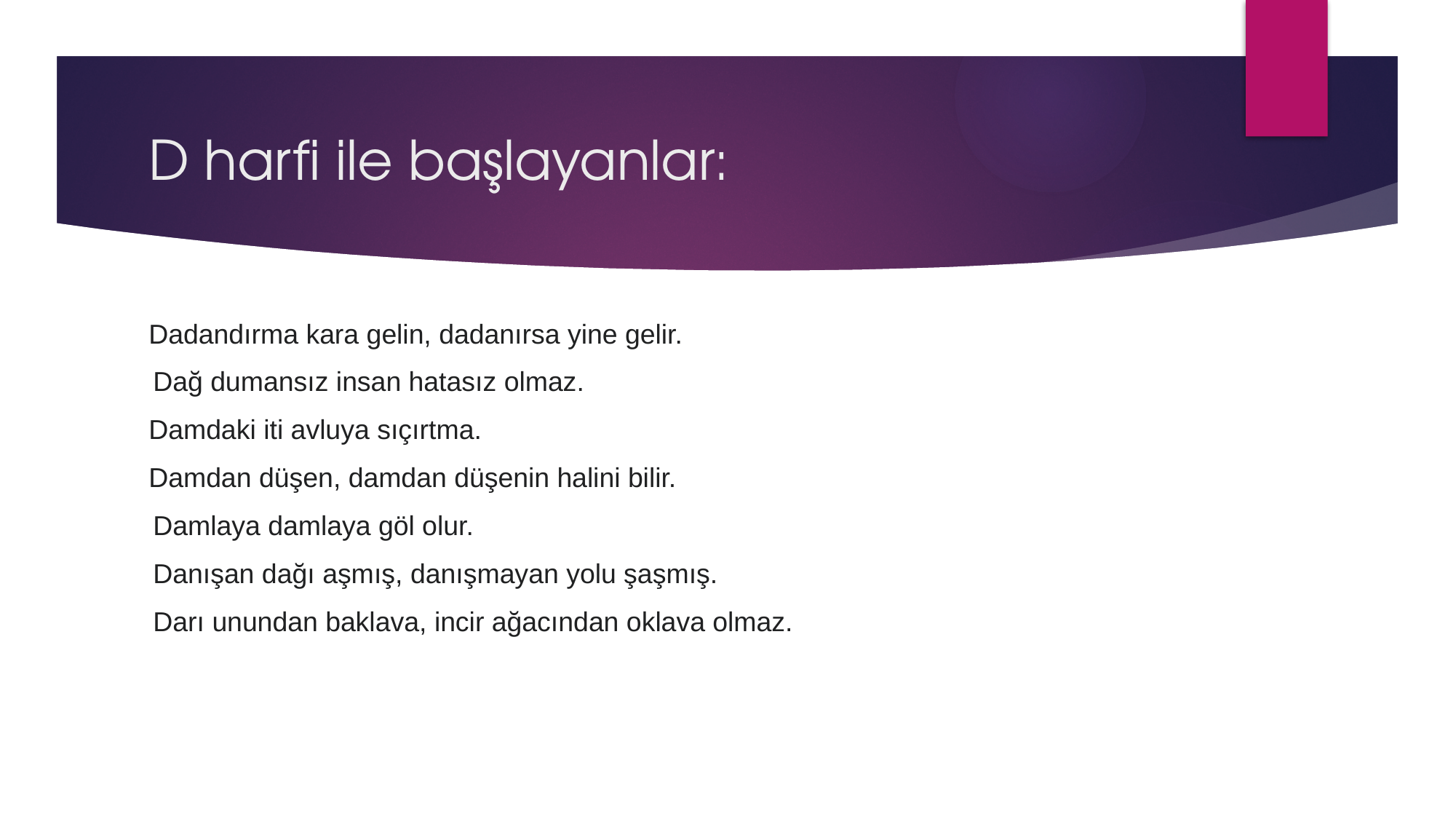

# D harfi ile başlayanlar:
Dadandırma kara gelin, dadanırsa yine gelir.
 Dağ dumansız insan hatasız olmaz.
Damdaki iti avluya sıçırtma.
Damdan düşen, damdan düşenin halini bilir.
 Damlaya damlaya göl olur.
 Danışan dağı aşmış, danışmayan yolu şaşmış.
 Darı unundan baklava, incir ağacından oklava olmaz.